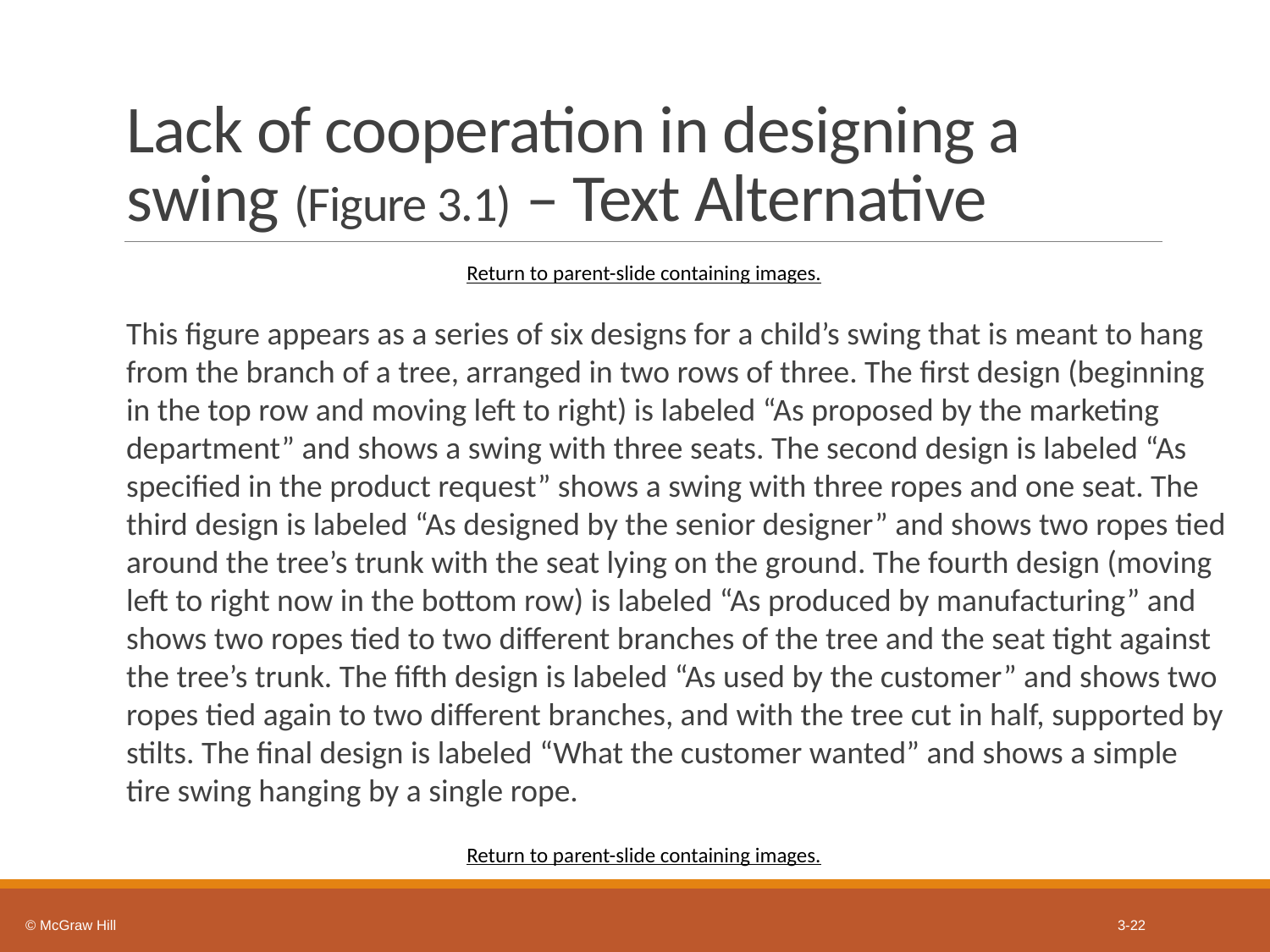

# Lack of cooperation in designing a swing (Figure 3.1) – Text Alternative
Return to parent-slide containing images.
This figure appears as a series of six designs for a child’s swing that is meant to hang from the branch of a tree, arranged in two rows of three. The first design (beginning in the top row and moving left to right) is labeled “As proposed by the marketing department” and shows a swing with three seats. The second design is labeled “As specified in the product request” shows a swing with three ropes and one seat. The third design is labeled “As designed by the senior designer” and shows two ropes tied around the tree’s trunk with the seat lying on the ground. The fourth design (moving left to right now in the bottom row) is labeled “As produced by manufacturing” and shows two ropes tied to two different branches of the tree and the seat tight against the tree’s trunk. The fifth design is labeled “As used by the customer” and shows two ropes tied again to two different branches, and with the tree cut in half, supported by stilts. The final design is labeled “What the customer wanted” and shows a simple tire swing hanging by a single rope.
Return to parent-slide containing images.